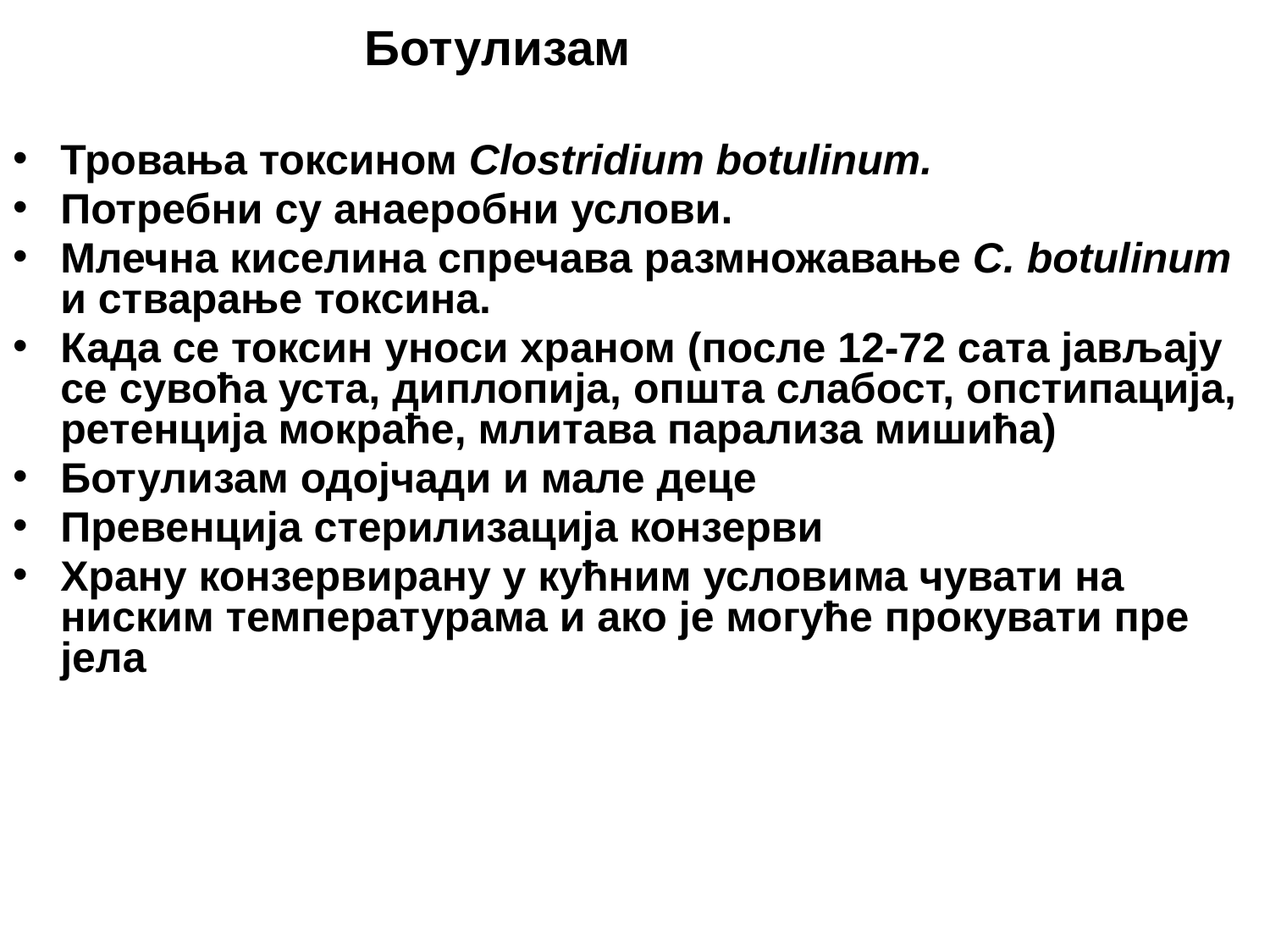

# Ботулизам
Тровања токсином Clostridium botulinum.
Потребни су анаеробни услови.
Млечна киселина спречава размножавање C. botulinum и стварање токсина.
Када се токсин уноси храном (после 12-72 сата јављају се сувоћа уста, диплопија, општа слабост, опстипација, ретенција мокраће, млитава парализа мишића)
Ботулизам одојчади и мале деце
Превенција стерилизација конзерви
Храну конзервирану у кућним условима чувати на ниским температурама и ако је могуће прокувати пре јела